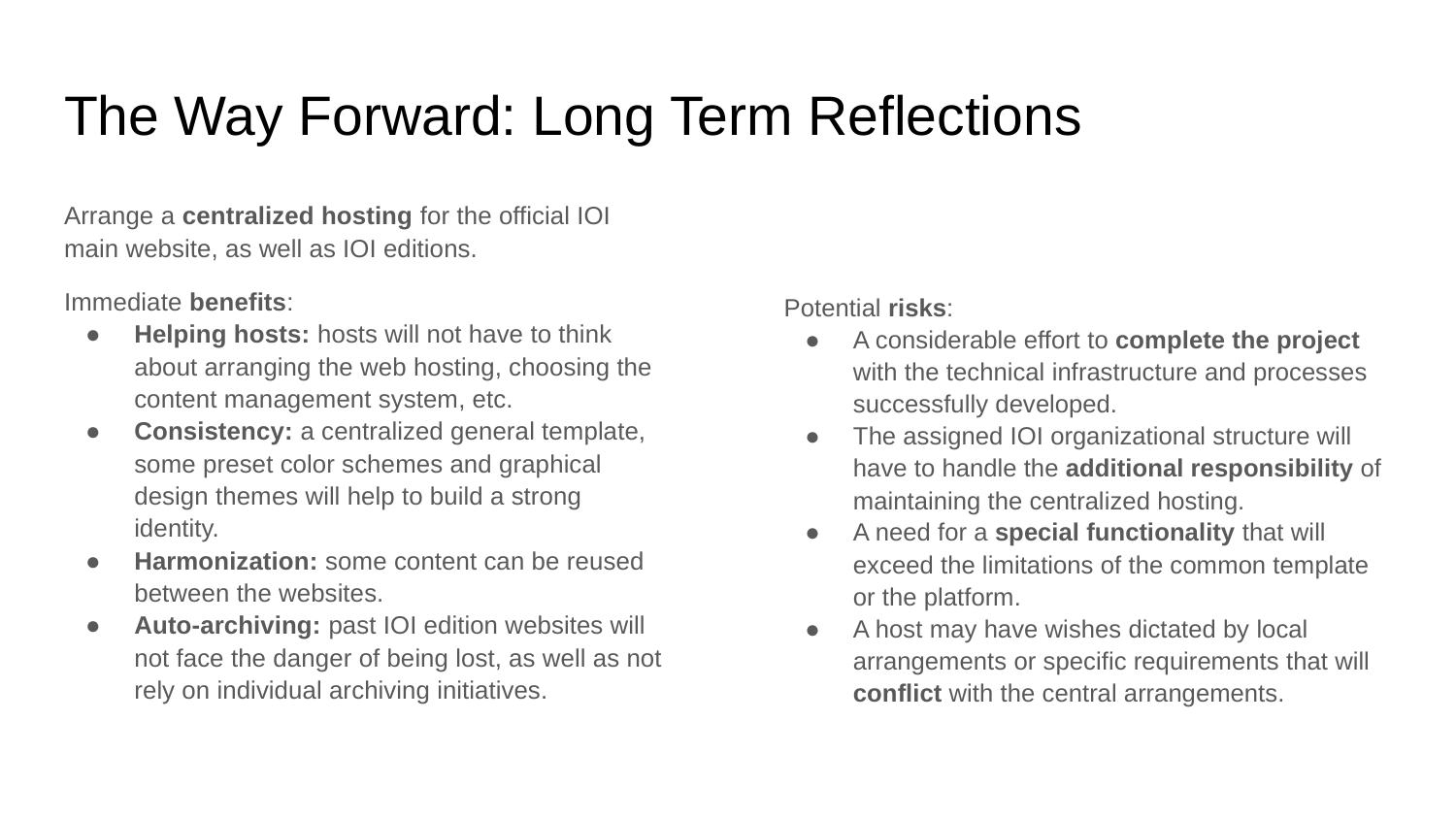

# The Way Forward: Long Term Reflections
Arrange a centralized hosting for the official IOI main website, as well as IOI editions.
Immediate benefits:
Helping hosts: hosts will not have to think about arranging the web hosting, choosing the content management system, etc.
Consistency: a centralized general template, some preset color schemes and graphical design themes will help to build a strong identity.
Harmonization: some content can be reused between the websites.
Auto-archiving: past IOI edition websites will not face the danger of being lost, as well as not rely on individual archiving initiatives.

Potential risks:
A considerable effort to complete the project with the technical infrastructure and processes successfully developed.
The assigned IOI organizational structure will have to handle the additional responsibility of maintaining the centralized hosting.
A need for a special functionality that will exceed the limitations of the common template or the platform.
A host may have wishes dictated by local arrangements or specific requirements that will conflict with the central arrangements.